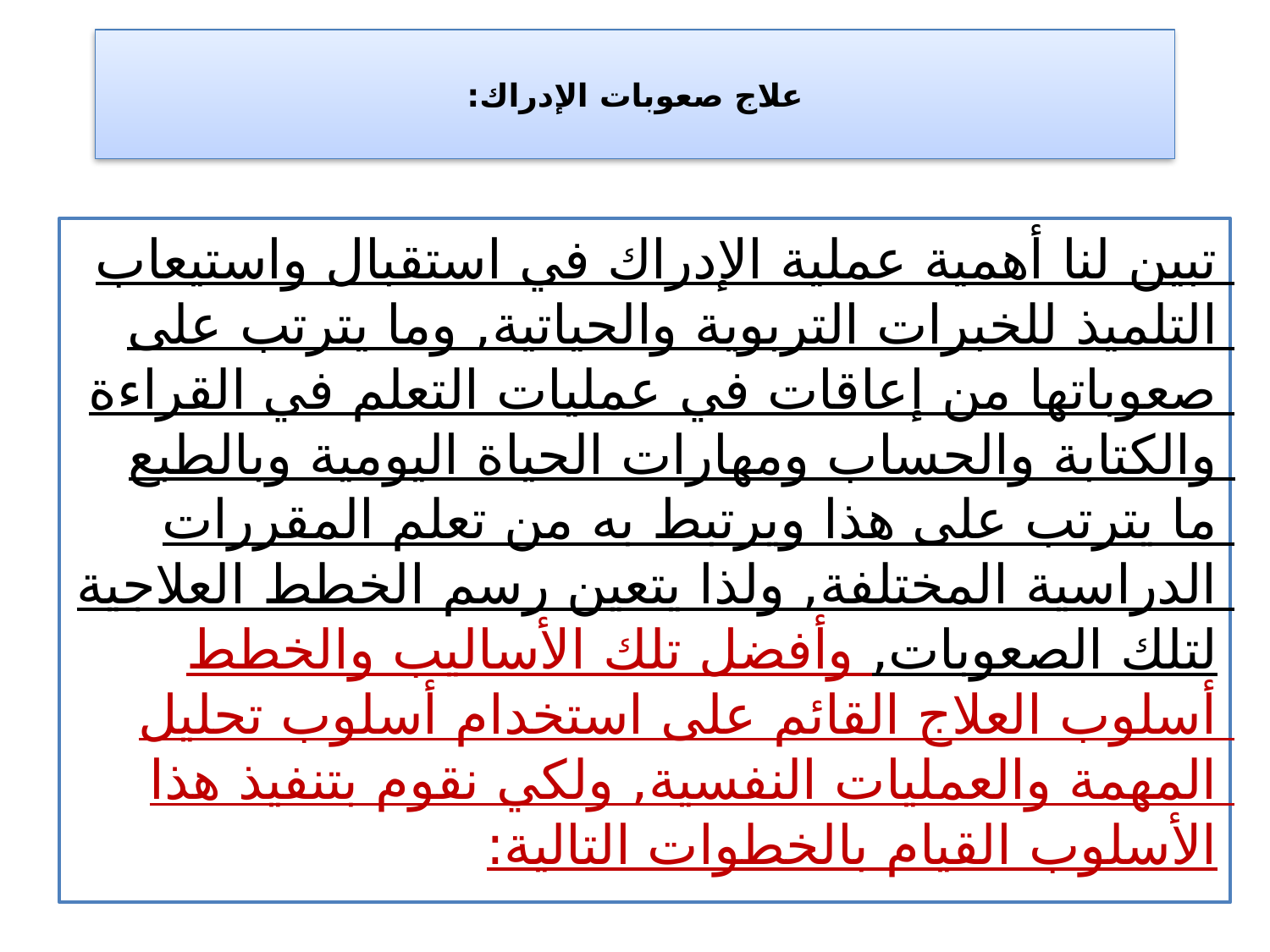

# علاج صعوبات الإدراك:
تبين لنا أهمية عملية الإدراك في استقبال واستيعاب التلميذ للخبرات التربوية والحياتية, وما يترتب على صعوباتها من إعاقات في عمليات التعلم في القراءة والكتابة والحساب ومهارات الحياة اليومية وبالطبع ما يترتب على هذا ويرتبط به من تعلم المقررات الدراسية المختلفة, ولذا يتعين رسم الخطط العلاجية لتلك الصعوبات, وأفضل تلك الأساليب والخطط أسلوب العلاج القائم على استخدام أسلوب تحليل المهمة والعمليات النفسية, ولكي نقوم بتنفيذ هذا الأسلوب القيام بالخطوات التالية: